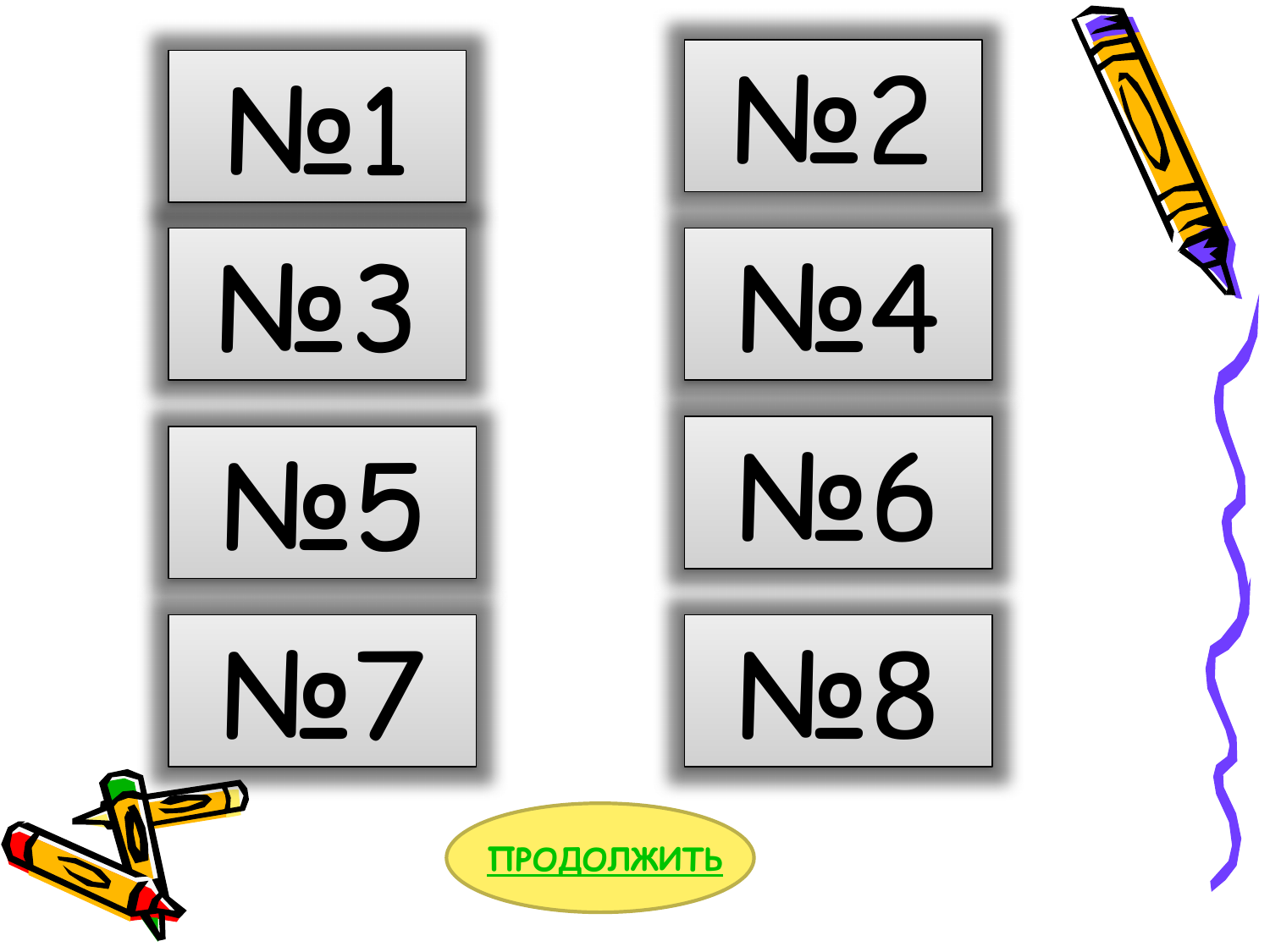

№2
№1
№3
№4
№6
№5
№7
№8

ПРОДОЛЖИТЬ